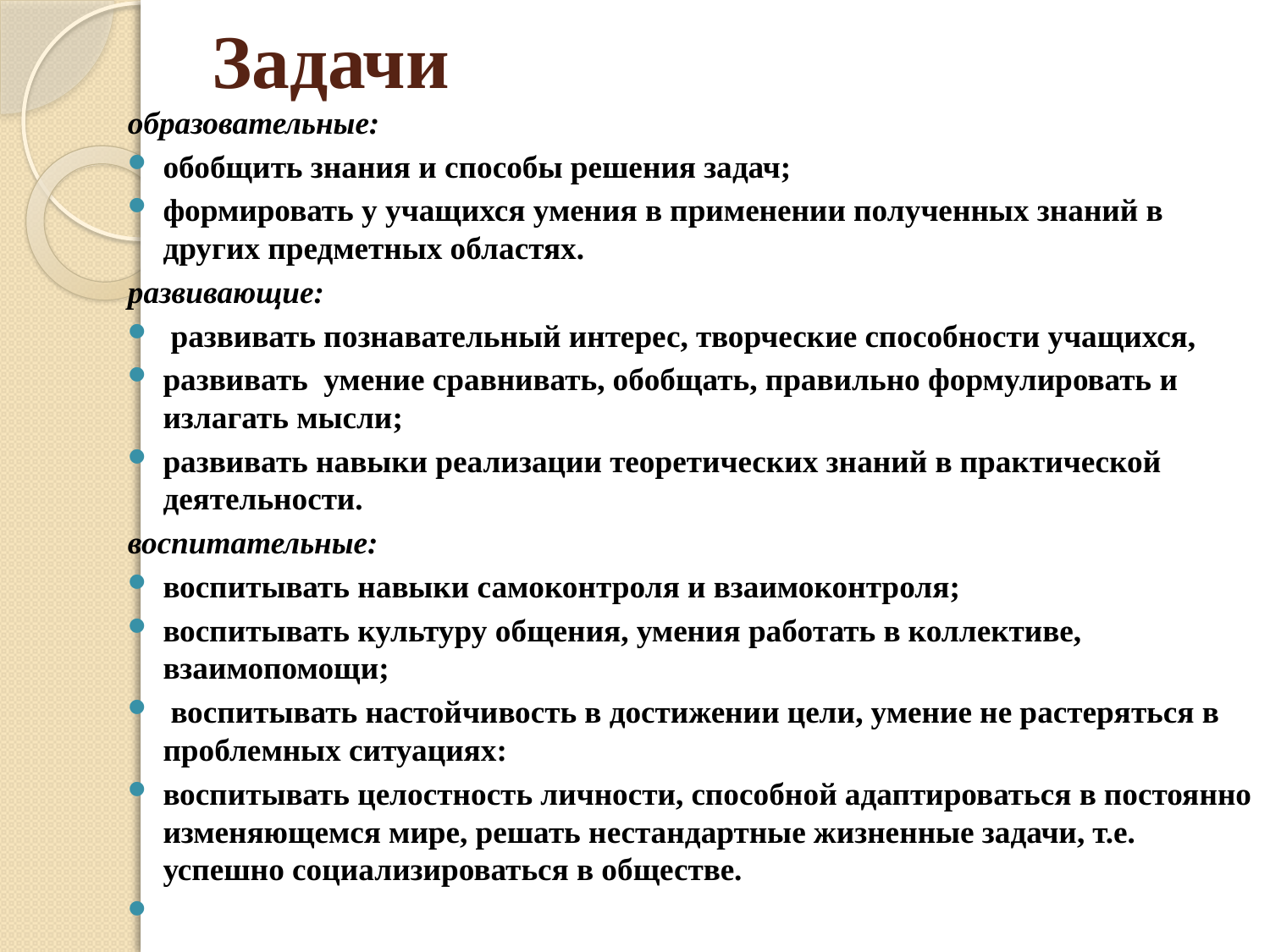

# Задачи
образовательные:
обобщить знания и способы решения задач;
формировать у учащихся умения в применении полученных знаний в других предметных областях.
развивающие:
 развивать познавательный интерес, творческие способности учащихся,
развивать  умение сравнивать, обобщать, правильно формулировать и излагать мысли;
развивать навыки реализации теоретических знаний в практической деятельности.
воспитательные:
воспитывать навыки самоконтроля и взаимоконтроля;
воспитывать культуру общения, умения работать в коллективе, взаимопомощи;
 воспитывать настойчивость в достижении цели, умение не растеряться в проблемных ситуациях:
воспитывать целостность личности, способной адаптироваться в постоянно изменяющемся мире, решать нестандартные жизненные задачи, т.е. успешно социализироваться в обществе.